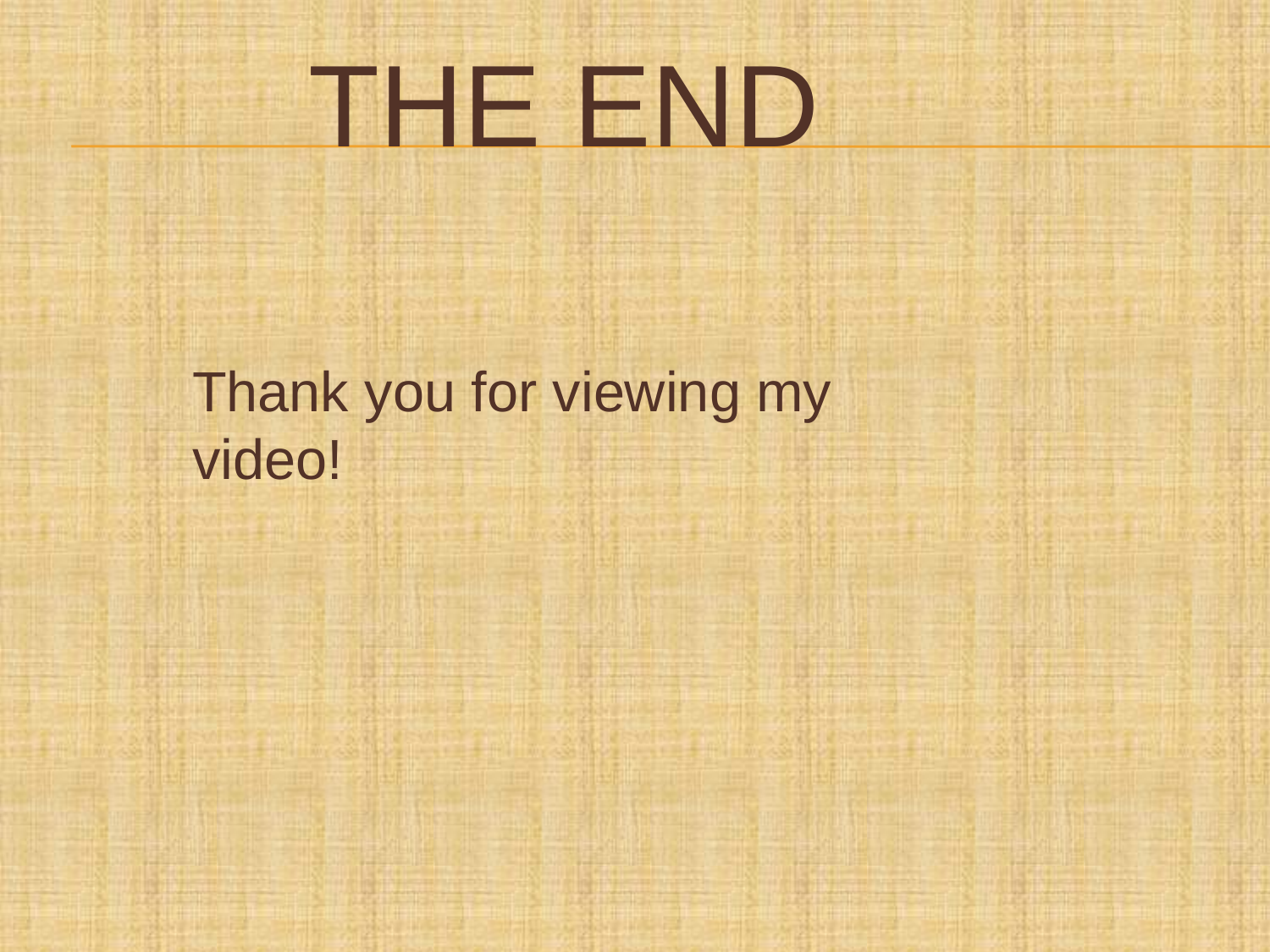

# The end
Thank you for viewing my video!